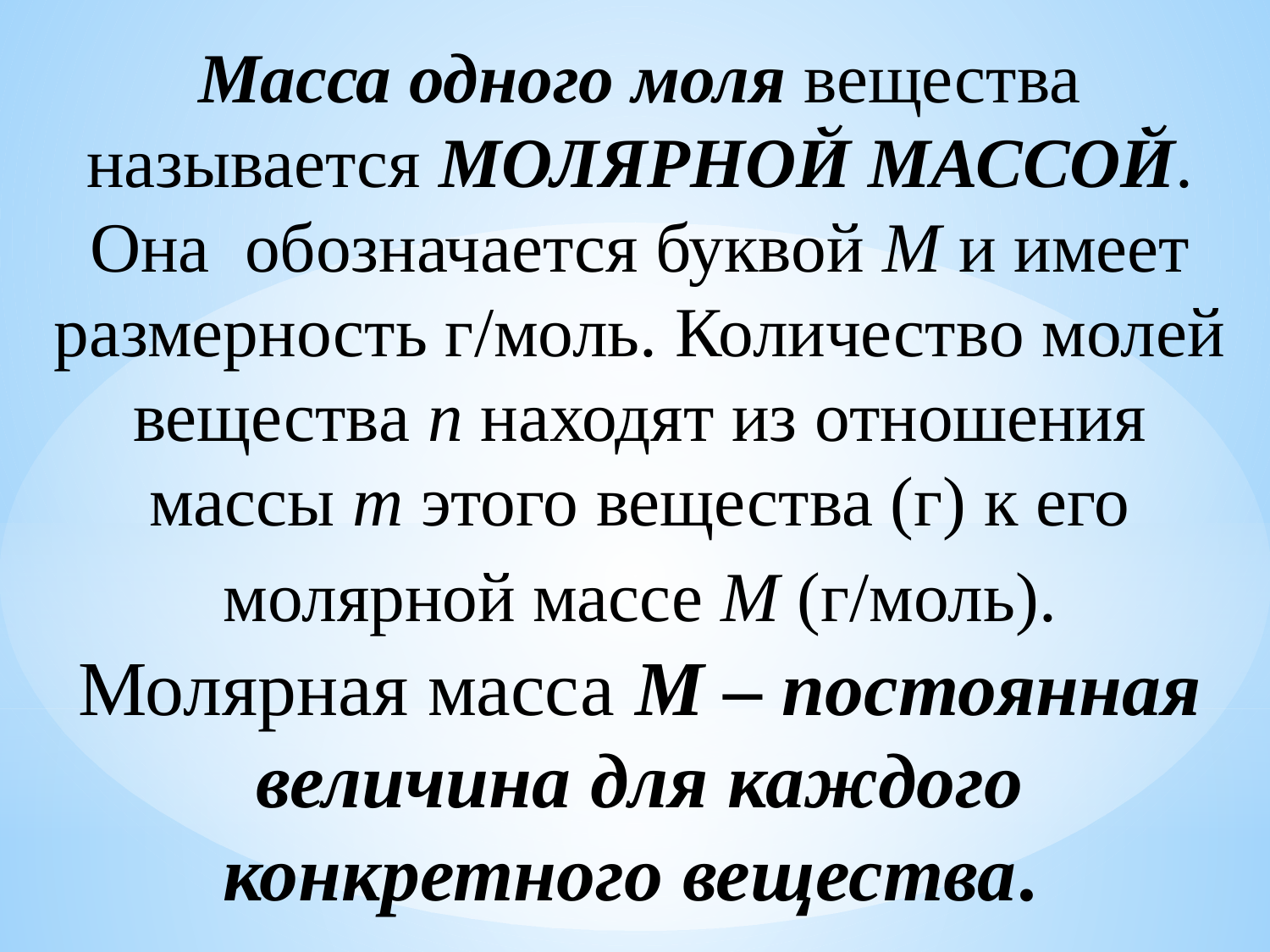

# Масса одного моля вещества называется МОЛЯРНОЙ МАССОЙ. Она  обозначается буквой М и имеет размерность г/моль. Количество молей вещества n находят из отношения массы m этого вещества (г) к его молярной массе М (г/моль). Молярная масса М – постоянная величина для каждого конкретного вещества.